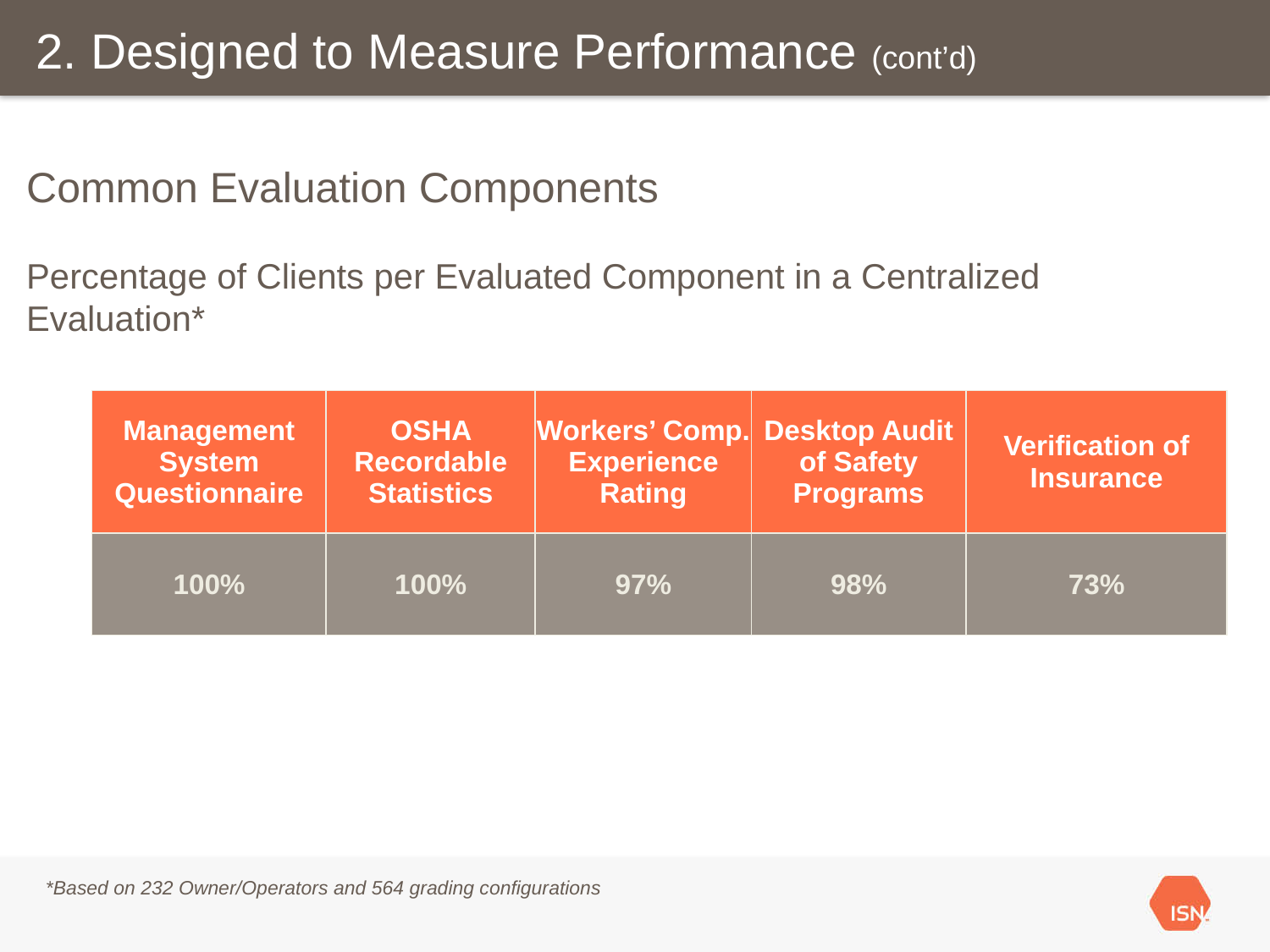

2. Designed to Measure Performance (cont’d)
Common Evaluation Components

Percentage of Clients per Evaluated Component in a Centralized Evaluation*
| Management System Questionnaire | OSHA Recordable Statistics | Workers’ Comp. Experience Rating | Desktop Audit of Safety Programs | Verification of Insurance |
| --- | --- | --- | --- | --- |
| 100% | 100% | 97% | 98% | 73% |
*Based on 232 Owner/Operators and 564 grading configurations